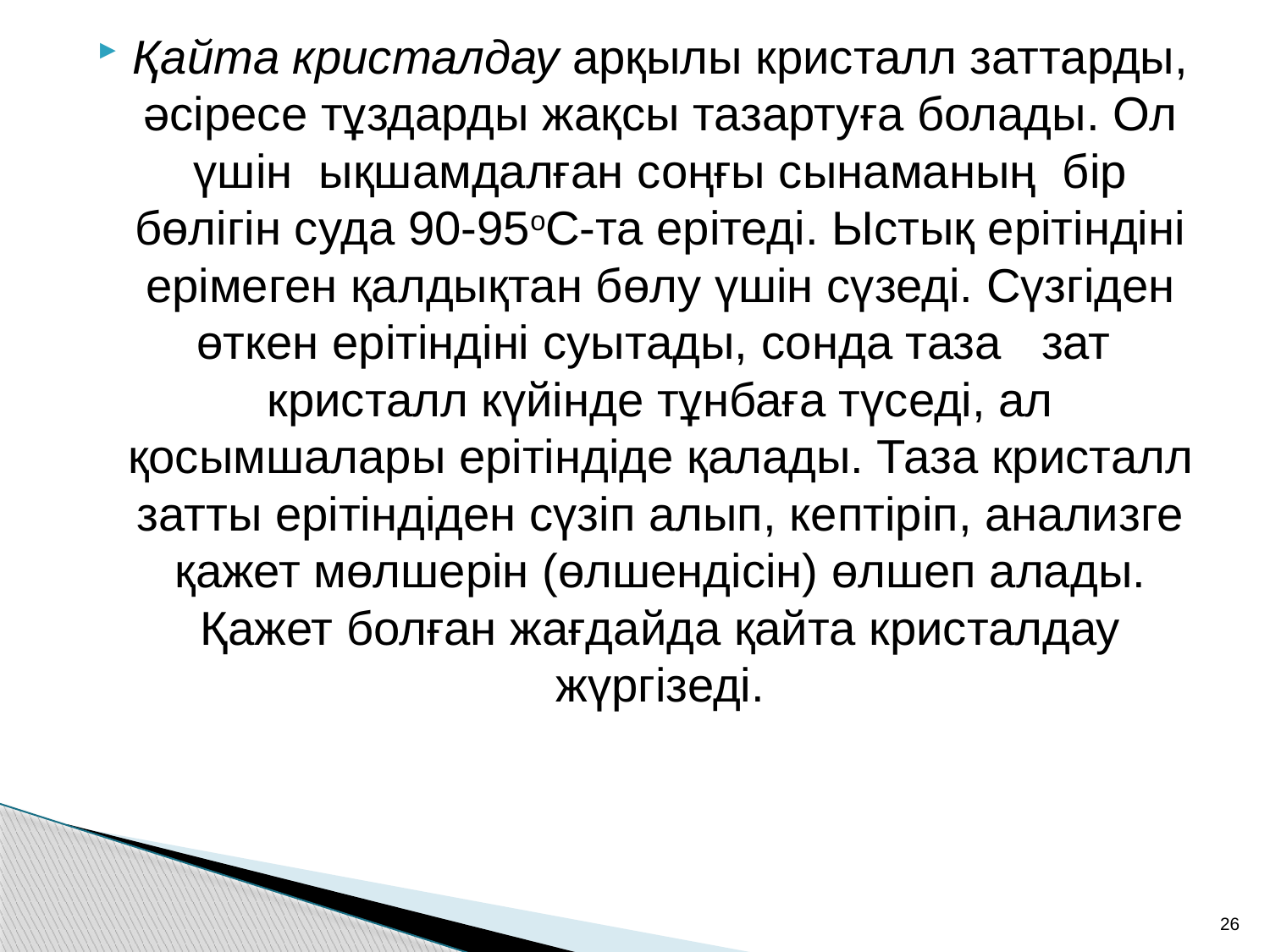

Қайта кристалдау арқылы кристалл заттарды, әсіресе тұздарды жақсы тазартуға болады. Ол үшін  ықшамдалған соңғы сынаманың  бір бөлігін суда 90-95оС-та ерітеді. Ыстық ерітіндіні ерімеген қалдықтан бөлу үшін сүзеді. Сүзгіден өткен ерітіндіні суытады, сонда таза   зат  кристалл күйінде тұнбаға түседі, ал қосымшалары ерітіндіде қалады. Таза кристалл затты ерітіндіден сүзіп алып, кептіріп, анализге қажет мөлшерін (өлшендісін) өлшеп алады. Қажет болған жағдайда қайта кристалдау жүргізеді.

26